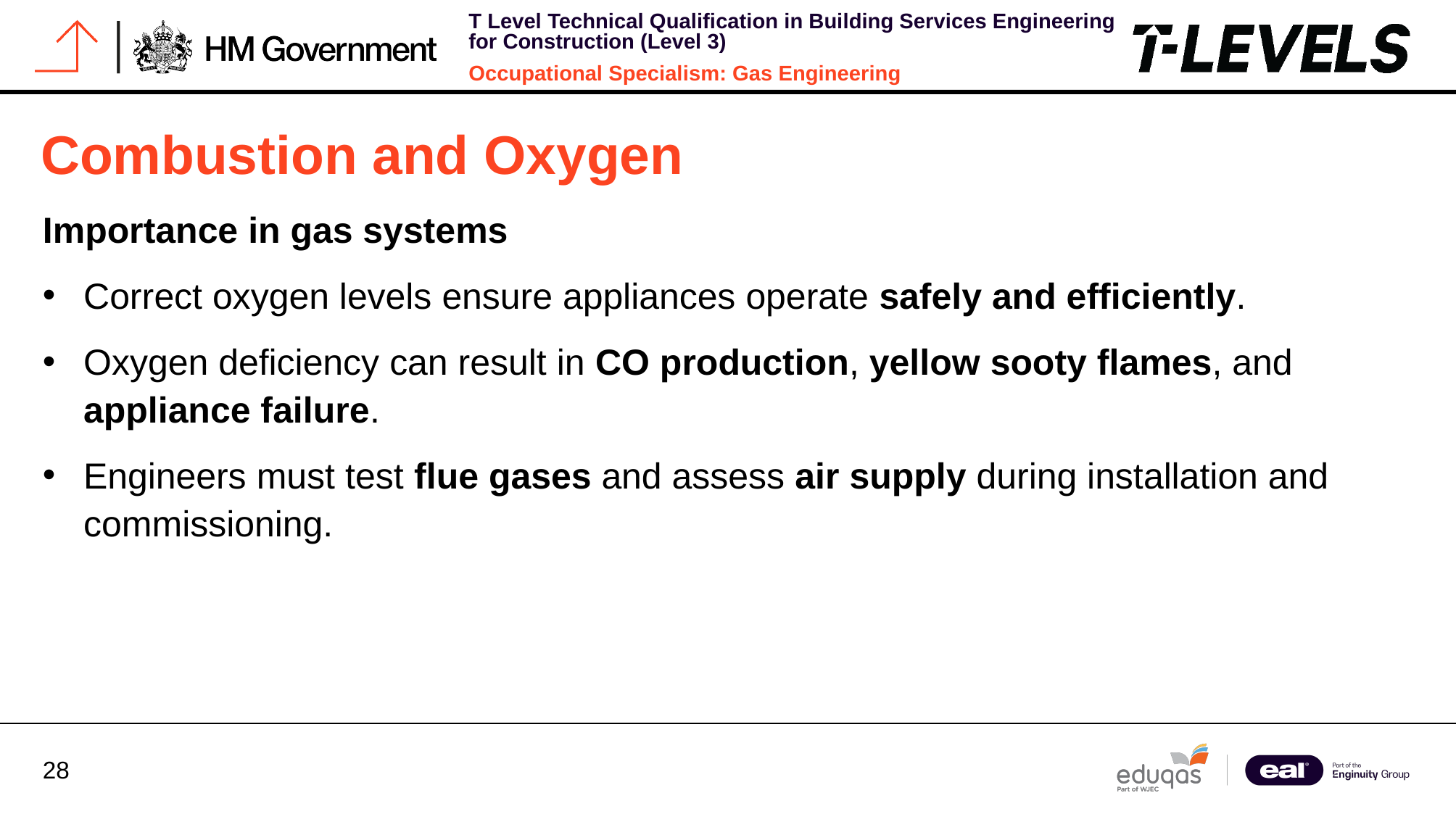

# Combustion and Oxygen
Importance in gas systems
Correct oxygen levels ensure appliances operate safely and efficiently.
Oxygen deficiency can result in CO production, yellow sooty flames, and appliance failure.
Engineers must test flue gases and assess air supply during installation and commissioning.